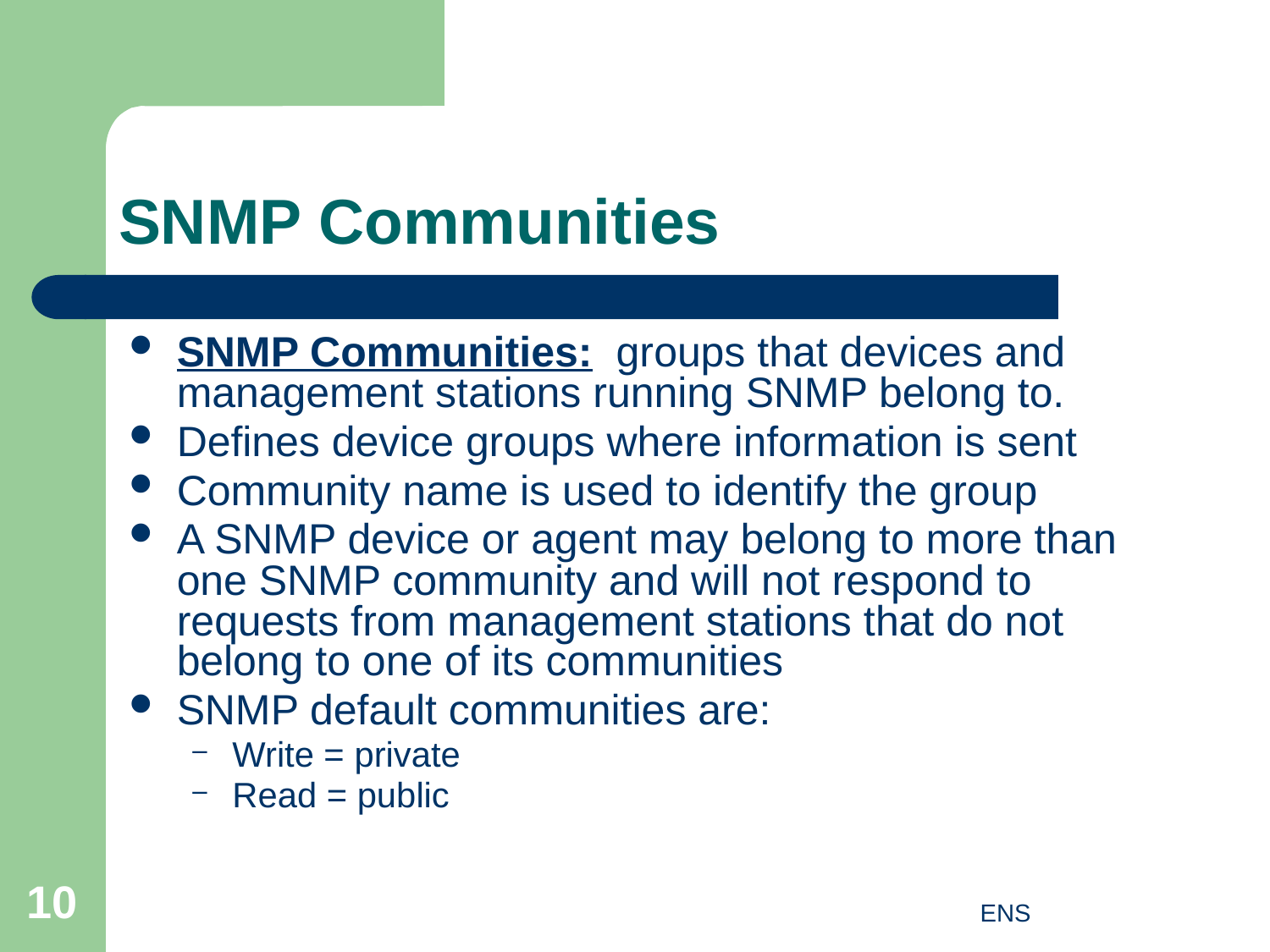

# SNMP Communities
SNMP Communities:  groups that devices and management stations running SNMP belong to.
Defines device groups where information is sent
Community name is used to identify the group
A SNMP device or agent may belong to more than one SNMP community and will not respond to requests from management stations that do not belong to one of its communities
SNMP default communities are:
Write = private
Read = public

10
ENS